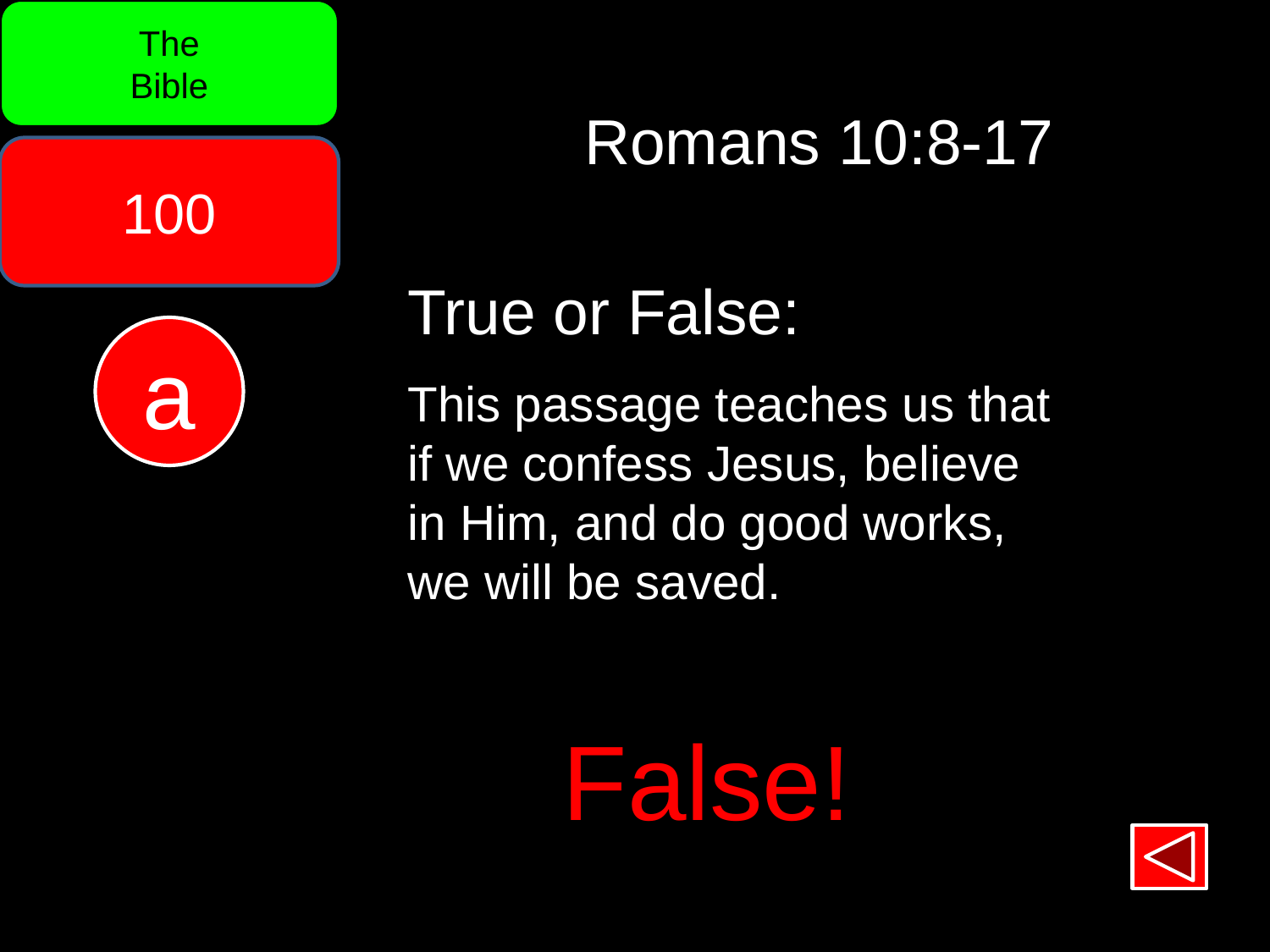

The
Bible
Romans 10:8-17
100
True or False:

This passage teaches us that
if we confess Jesus, believe
in Him, and do good works,
we will be saved.
a
False!